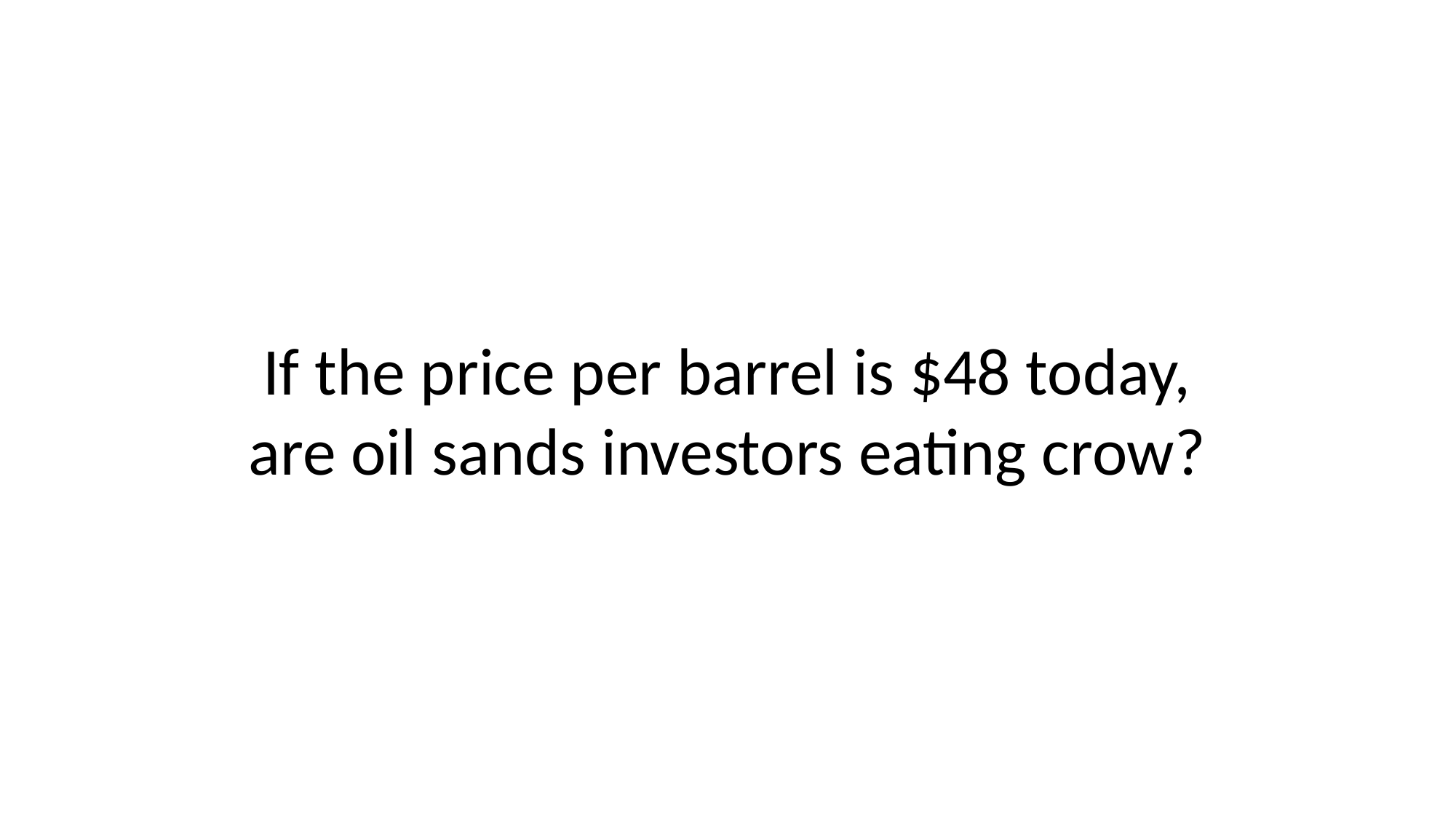

If the price per barrel is $48 today, are oil sands investors eating crow?